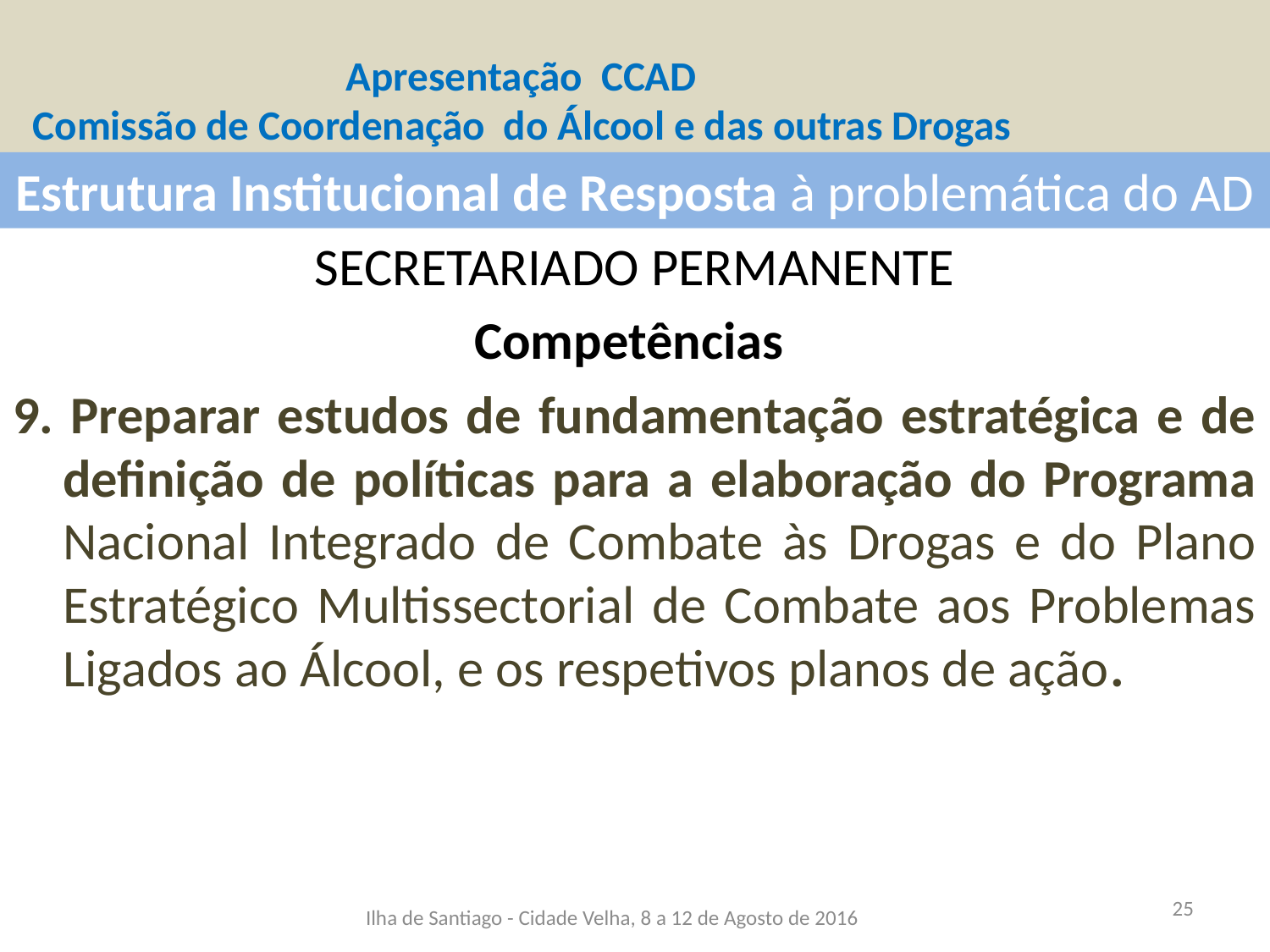

# Apresentação  CCAD Comissão de Coordenação  do Álcool e das outras Drogas
Estrutura Institucional de Resposta à problemática do AD
SECRETARIADO PERMANENTE
Competências
9. Preparar estudos de fundamentação estratégica e de definição de políticas para a elaboração do Programa Nacional Integrado de Combate às Drogas e do Plano Estratégico Multissectorial de Combate aos Problemas Ligados ao Álcool, e os respetivos planos de ação.

Ilha de Santiago - Cidade Velha, 8 a 12 de Agosto de 2016
25